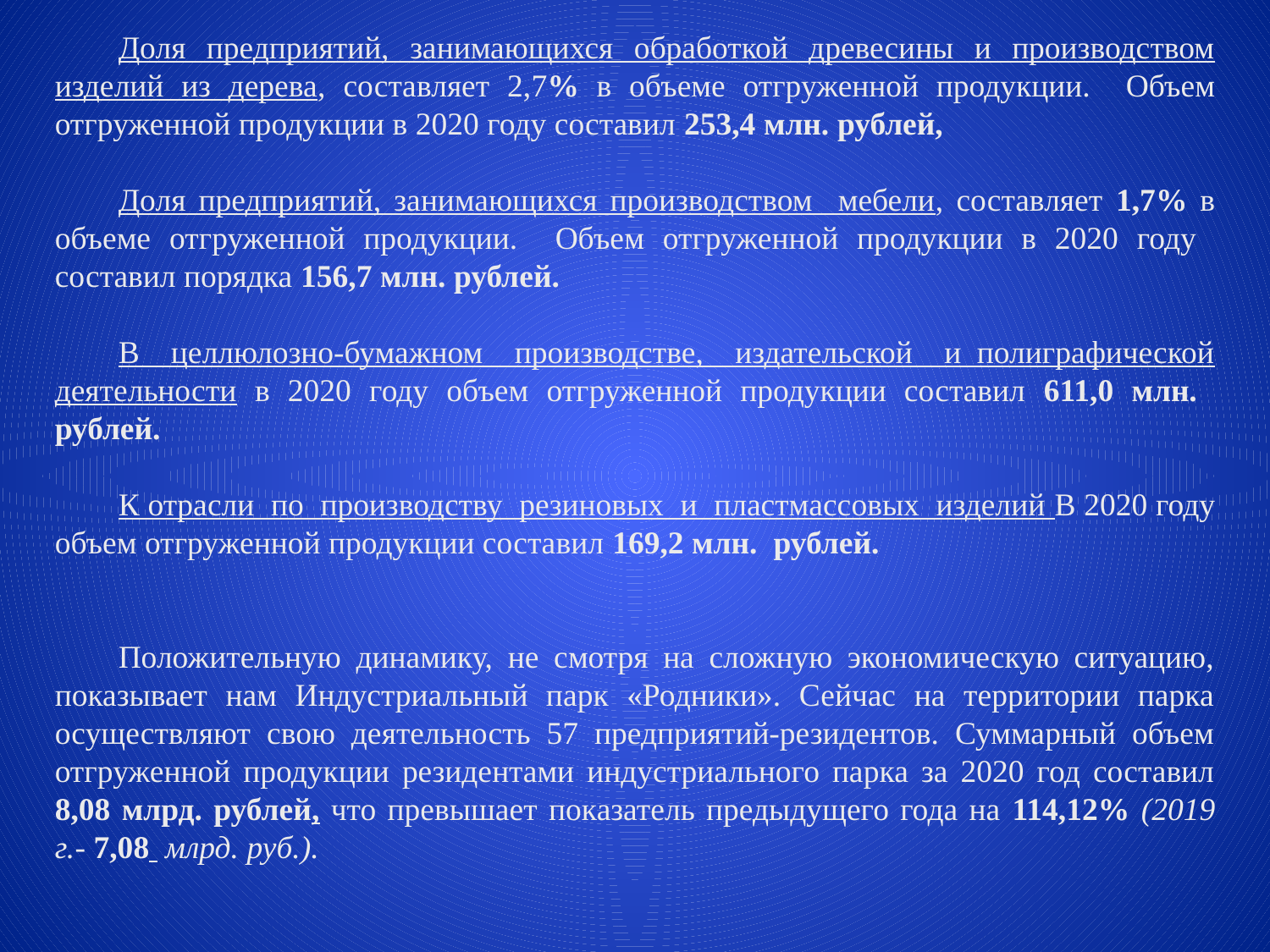

Доля предприятий, занимающихся обработкой древесины и производством изделий из дерева, составляет 2,7% в объеме отгруженной продукции.  Объем отгруженной продукции в 2020 году составил 253,4 млн. рублей,

Доля предприятий, занимающихся производством  мебели, составляет 1,7% в объеме отгруженной продукции.  Объем отгруженной продукции в 2020 году  составил порядка 156,7 млн. рублей.

В  целлюлозно-бумажном  производстве,  издательской  и полиграфической деятельности в 2020 году объем отгруженной продукции составил 611,0 млн.  рублей.

К отрасли  по  производству  резиновых  и  пластмассовых  изделий В 2020 году объем отгруженной продукции составил 169,2 млн.  рублей.

Положительную динамику, не смотря на сложную экономическую ситуацию, показывает нам Индустриальный парк «Родники». Сейчас на территории парка осуществляют свою деятельность 57 предприятий-резидентов. Суммарный объем отгруженной продукции резидентами индустриального парка за 2020 год составил 8,08 млрд. рублей, что превышает показатель предыдущего года на 114,12% (2019 г.- 7,08  млрд. руб.).